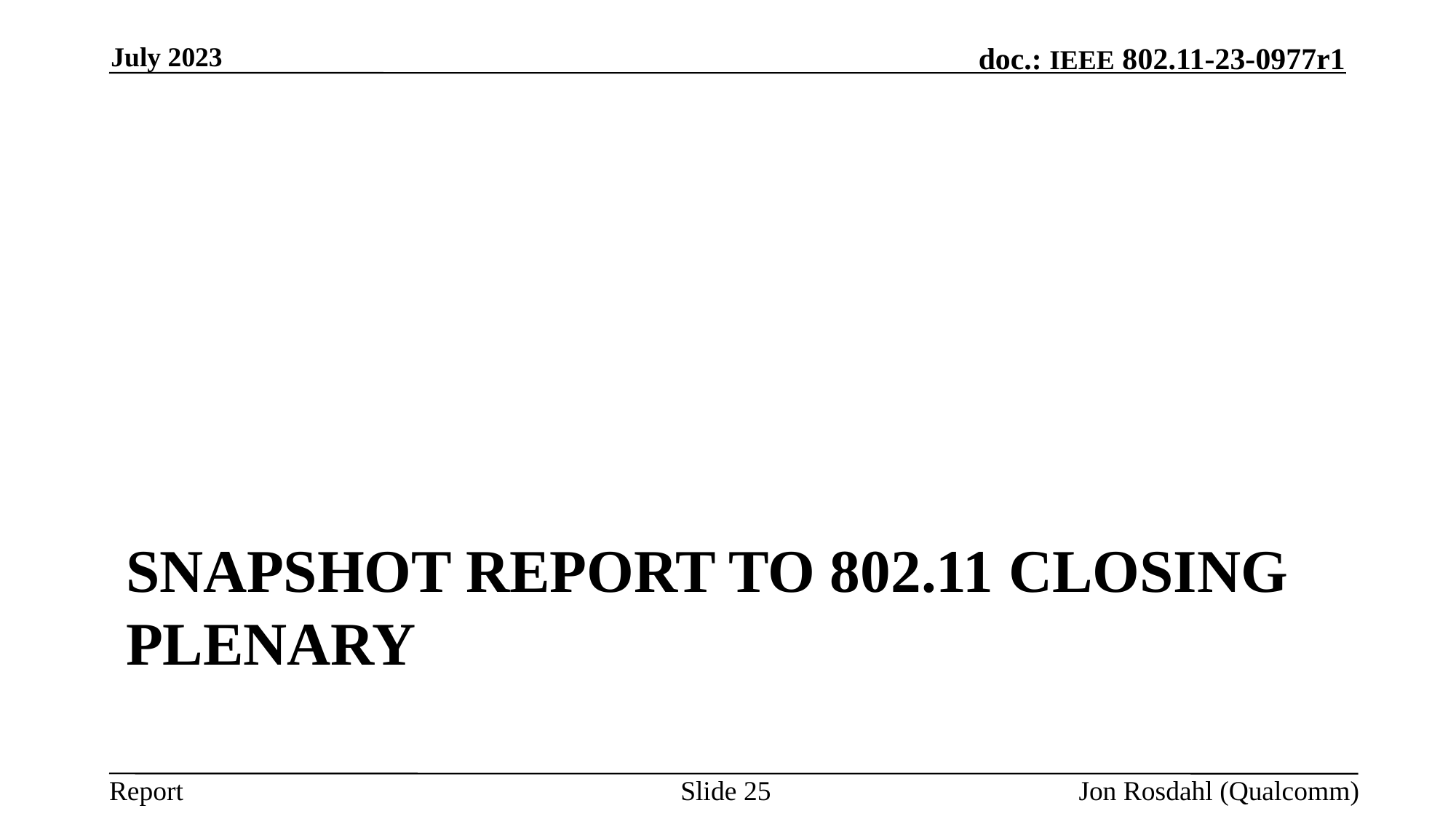

July 2023

# Snapshot Report to 802.11 closing plenary
Slide 25
Jon Rosdahl (Qualcomm)